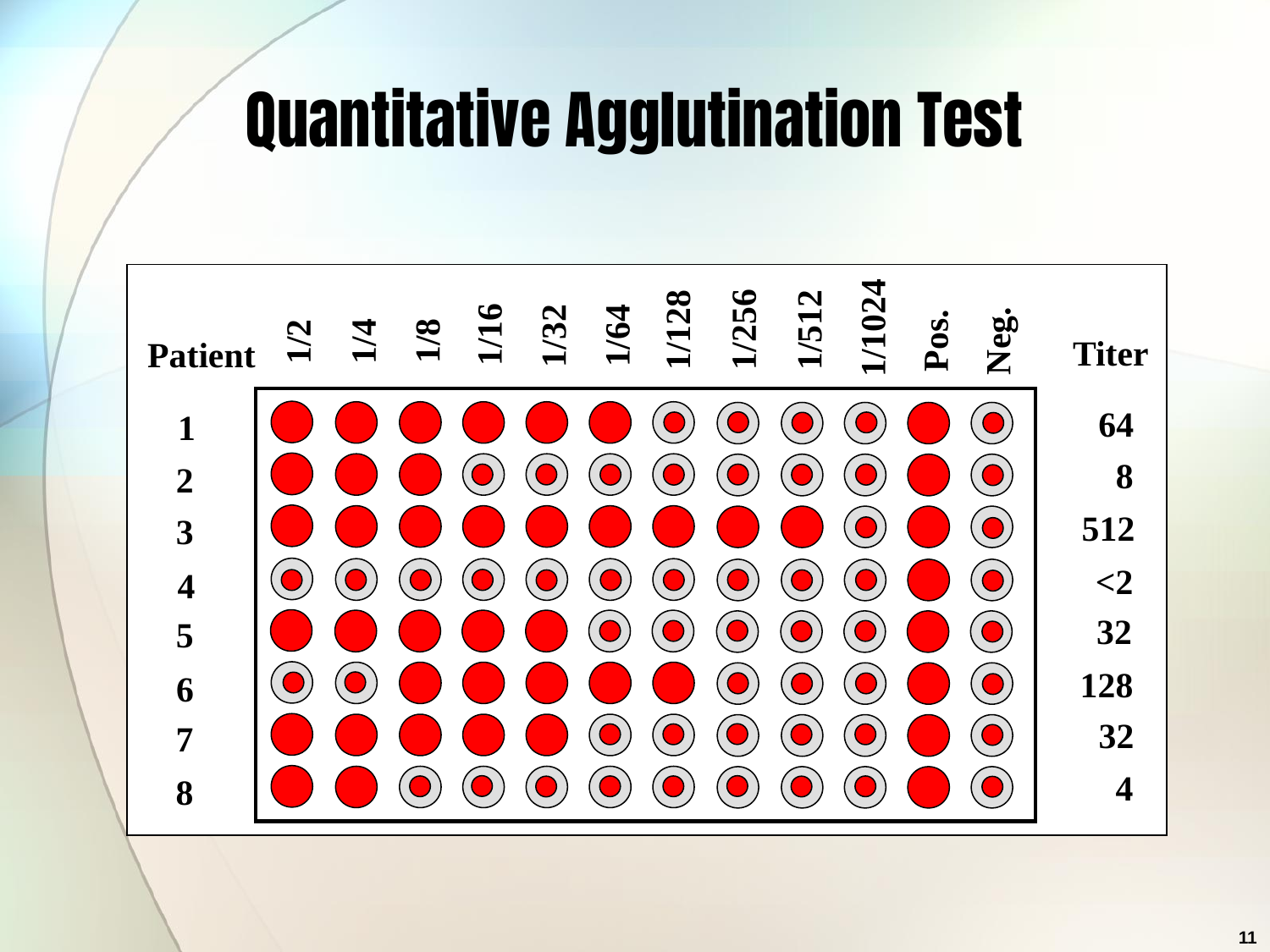

Quantitative Agglutination Test

1/1024
1/256
1/512
1/128
1/16
1/64
1/32
Pos.
1/8
Neg.
1/4
1/2

Titer
Patient
64
1
8
2
512
3
<2
4
32
5
128
6
32
7
4
8
11